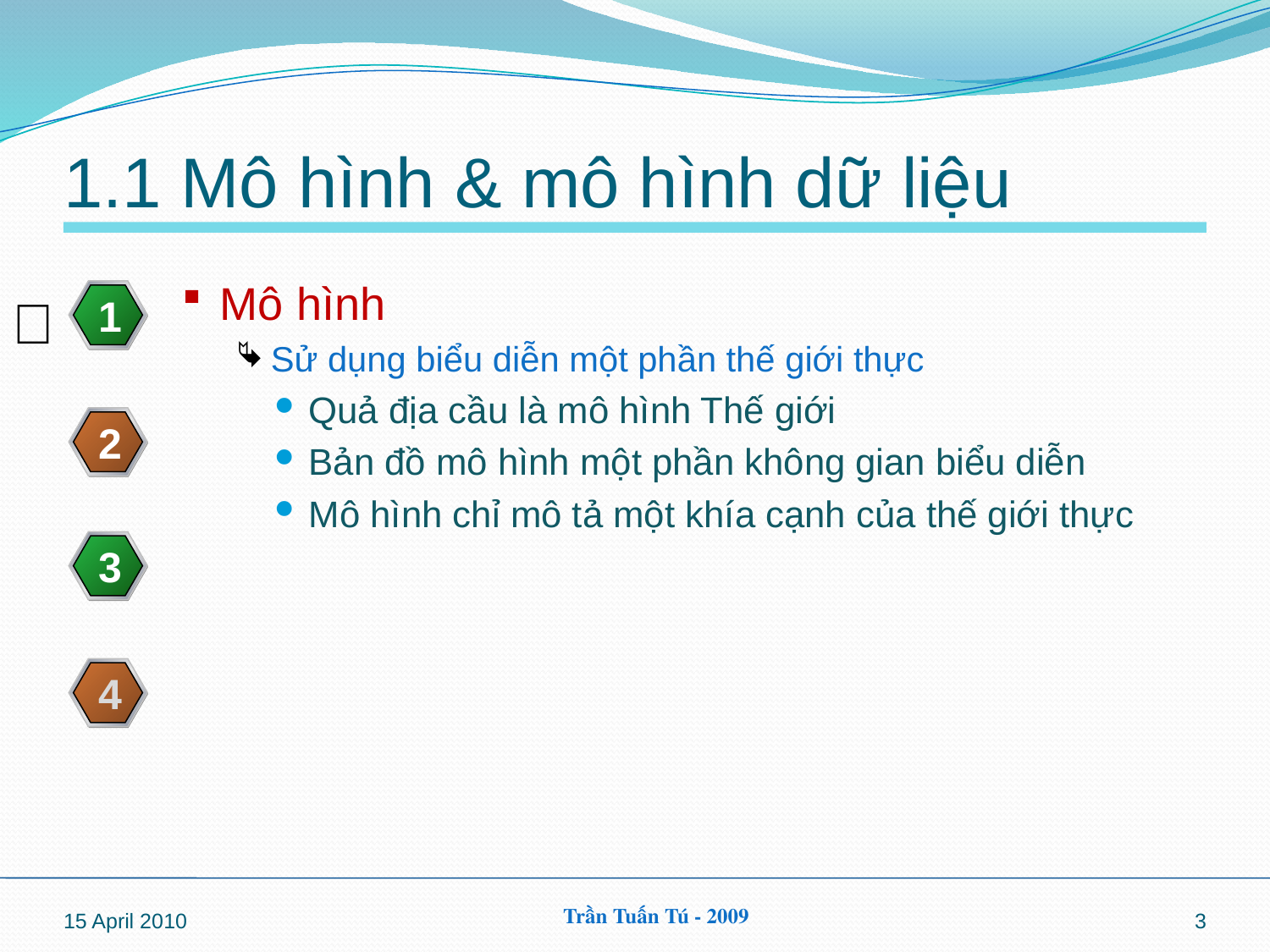

# 1.1 Mô hình & mô hình dữ liệu
Mô hình
Sử dụng biểu diễn một phần thế giới thực
Quả địa cầu là mô hình Thế giới
Bản đồ mô hình một phần không gian biểu diễn
Mô hình chỉ mô tả một khía cạnh của thế giới thực
15 April 2010
Trần Tuấn Tú - 2009
3